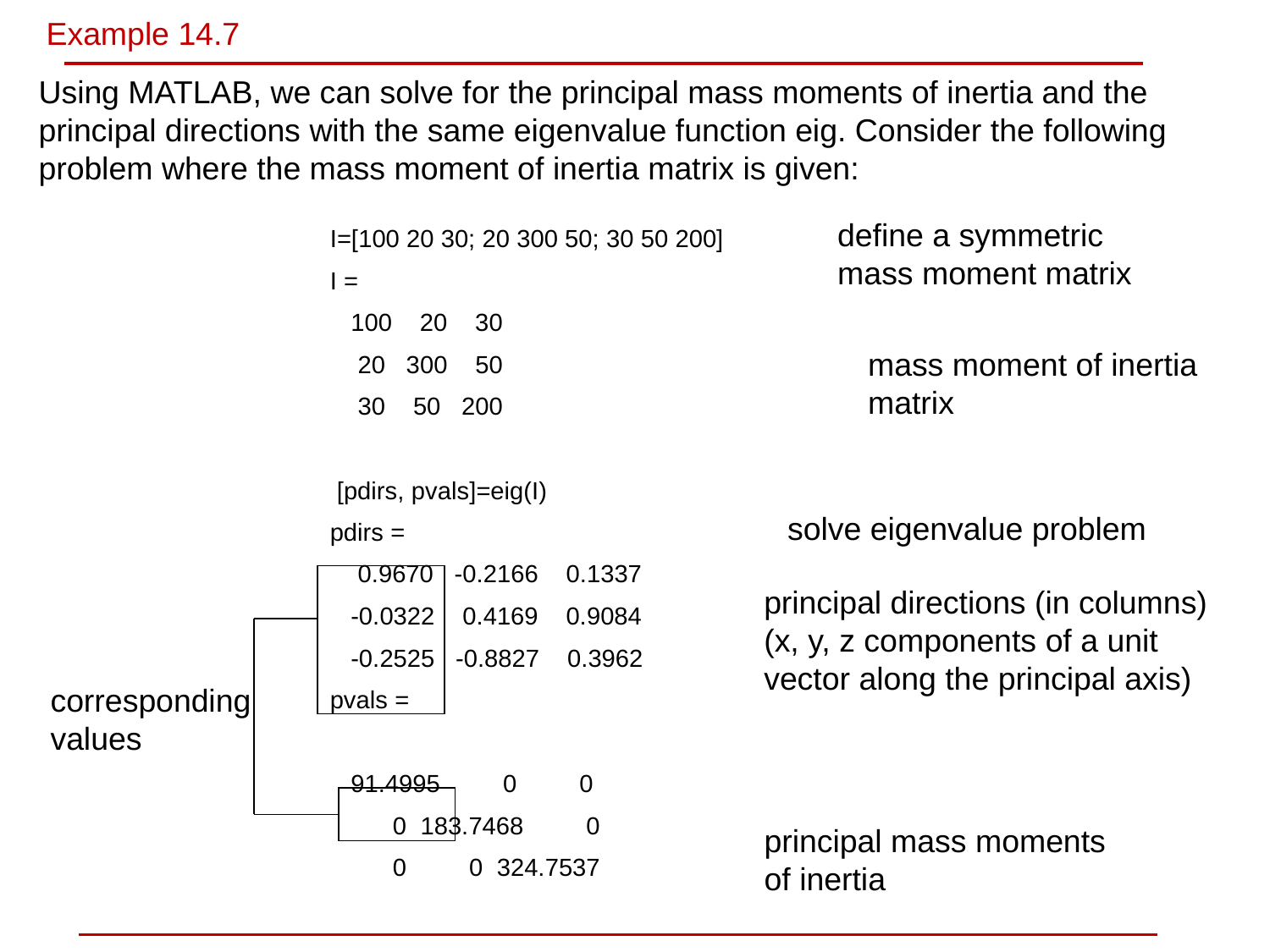

Example 14.7
Using MATLAB, we can solve for the principal mass moments of inertia and the principal directions with the same eigenvalue function eig. Consider the following problem where the mass moment of inertia matrix is given:
define a symmetric
mass moment matrix
I=[100 20 30; 20 300 50; 30 50 200]
I =
   100    20    30
    20   300    50
    30    50   200

 [pdirs, pvals]=eig(I)
pdirs =
    0.9670   -0.2166    0.1337
   -0.0322    0.4169    0.9084
   -0.2525   -0.8827    0.3962
pvals =

   91.4995         0         0
         0  183.7468         0
         0         0  324.7537
mass moment of inertia
matrix
solve eigenvalue problem

principal directions (in columns)
(x, y, z components of a unit vector along the principal axis)
corresponding
values

principal mass moments
of inertia